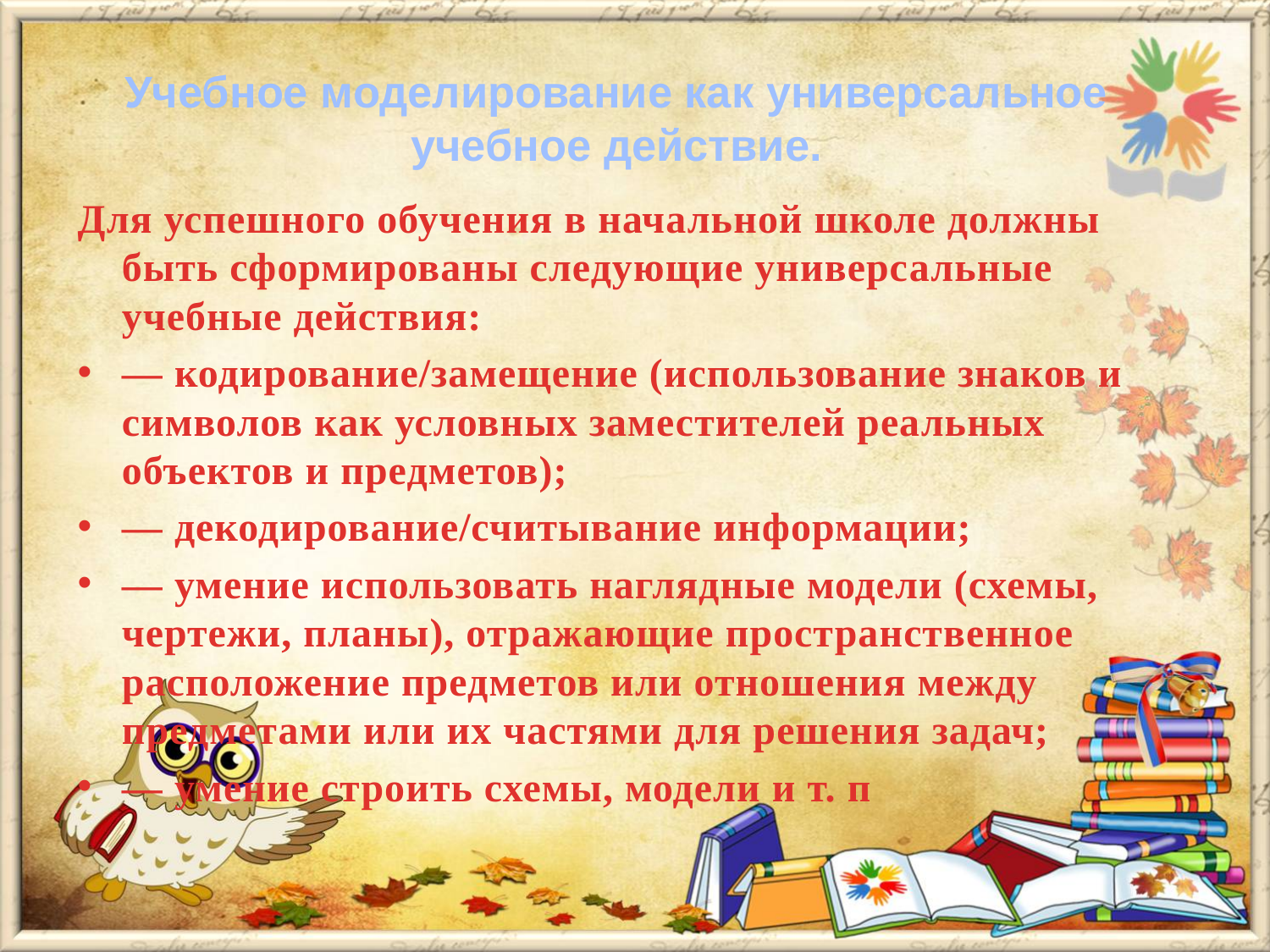

# Учебное моделирование как универсальное учебное действие.
Для успешного обучения в начальной школе должны быть сформированы следующие универсальные учебные действия:
— кодирование/замещение (использование знаков и символов как условных заместителей реальных объектов и предметов);
— декодирование/считывание информации;
— умение использовать наглядные модели (схемы, чертежи, планы), отражающие пространственное расположение предметов или отношения между предметами или их частями для решения задач;
— умение строить схемы, модели и т. п